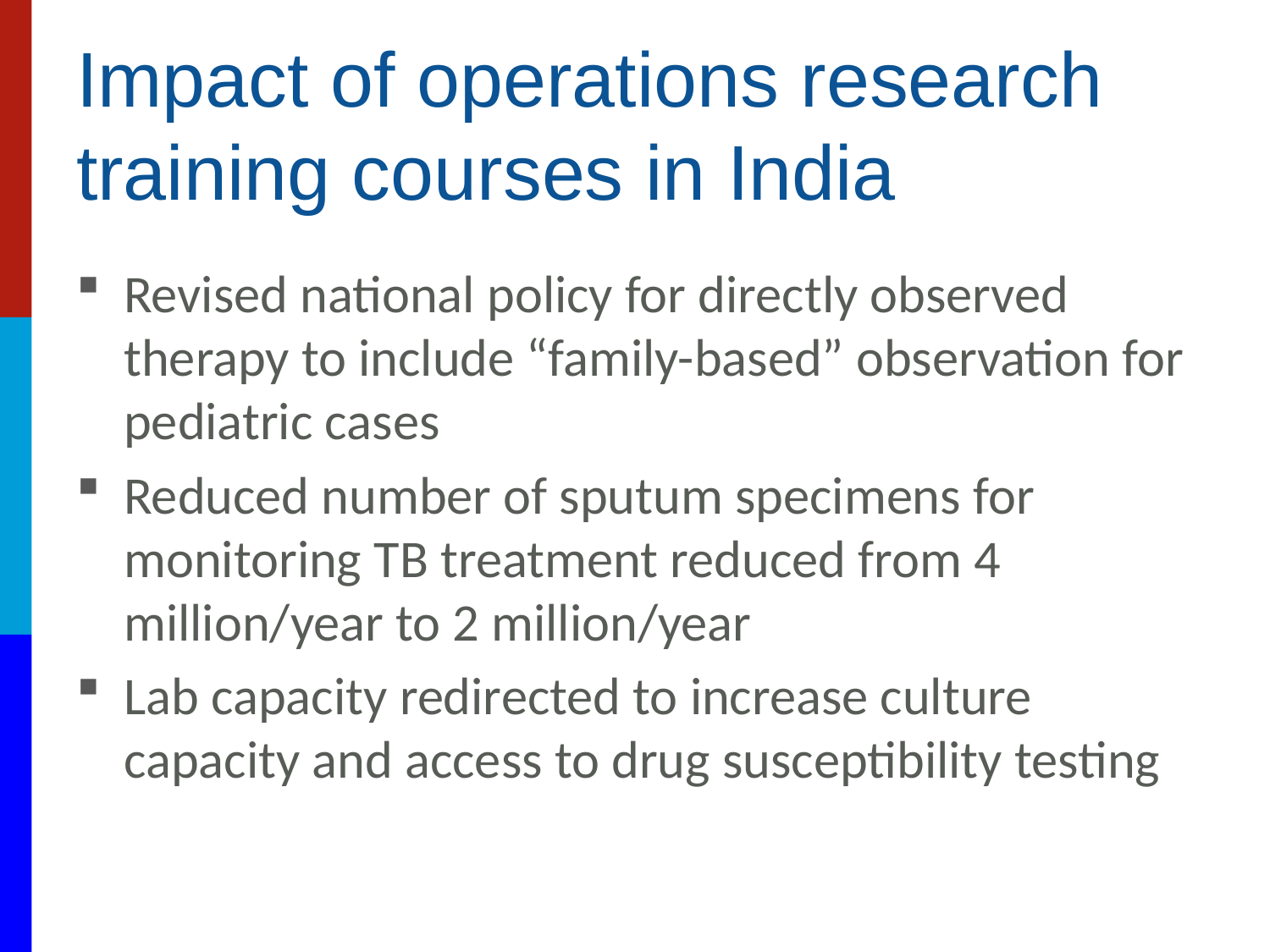

# Impact of operations research training courses in India
Revised national policy for directly observed therapy to include “family-based” observation for pediatric cases
Reduced number of sputum specimens for monitoring TB treatment reduced from 4 million/year to 2 million/year
Lab capacity redirected to increase culture capacity and access to drug susceptibility testing